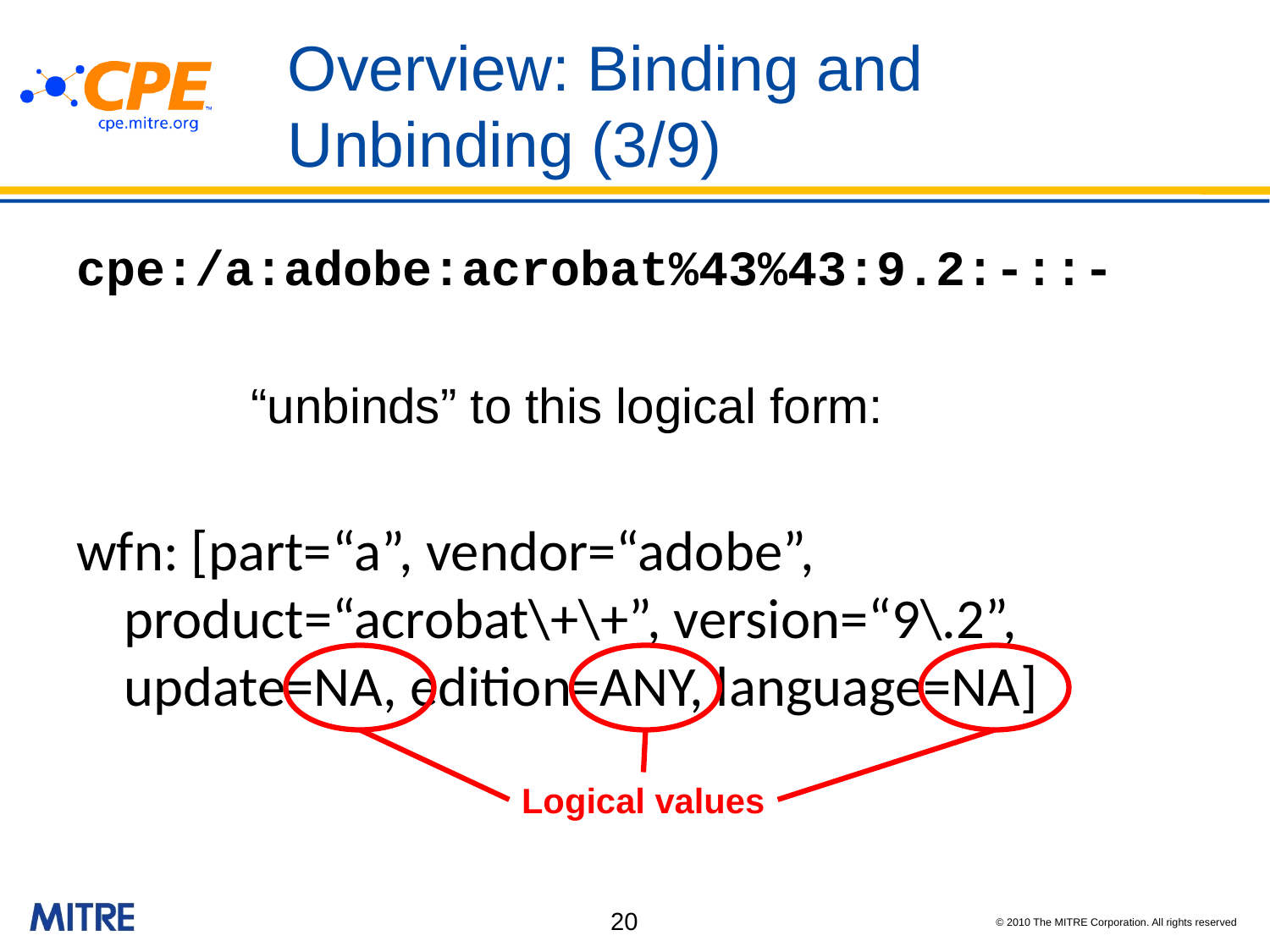

# Overview: Binding and Unbinding (3/9)
cpe:/a:adobe:acrobat%43%43:9.2:-::-

		“unbinds” to this logical form:

wfn: [part=“a”, vendor=“adobe”, product=“acrobat\+\+”, version=“9\.2”, update=NA, edition=ANY, language=NA]

Logical values
20